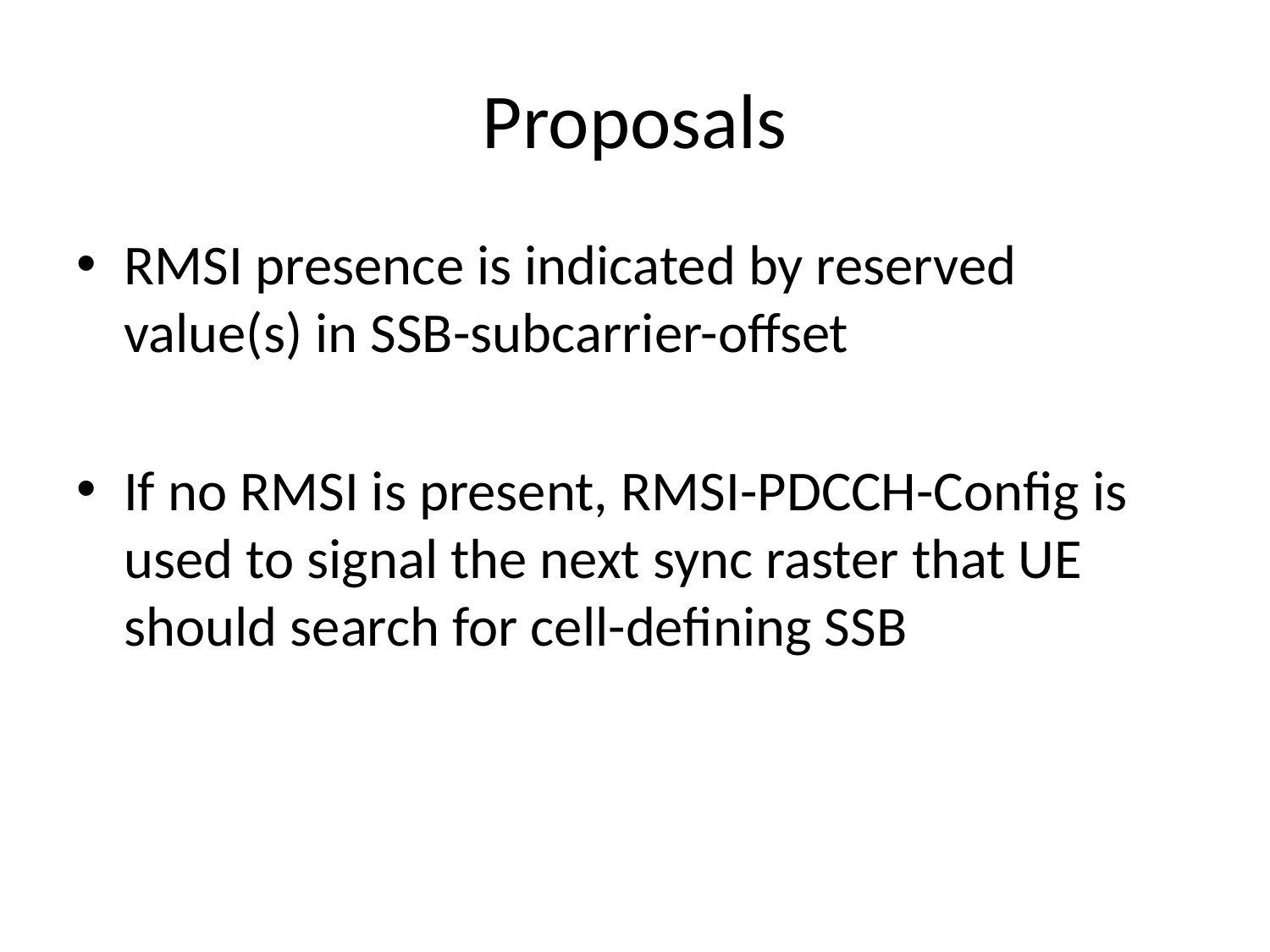

# Proposals
RMSI presence is indicated by reserved value(s) in SSB-subcarrier-offset

If no RMSI is present, RMSI-PDCCH-Config is used to signal the next sync raster that UE should search for cell-defining SSB